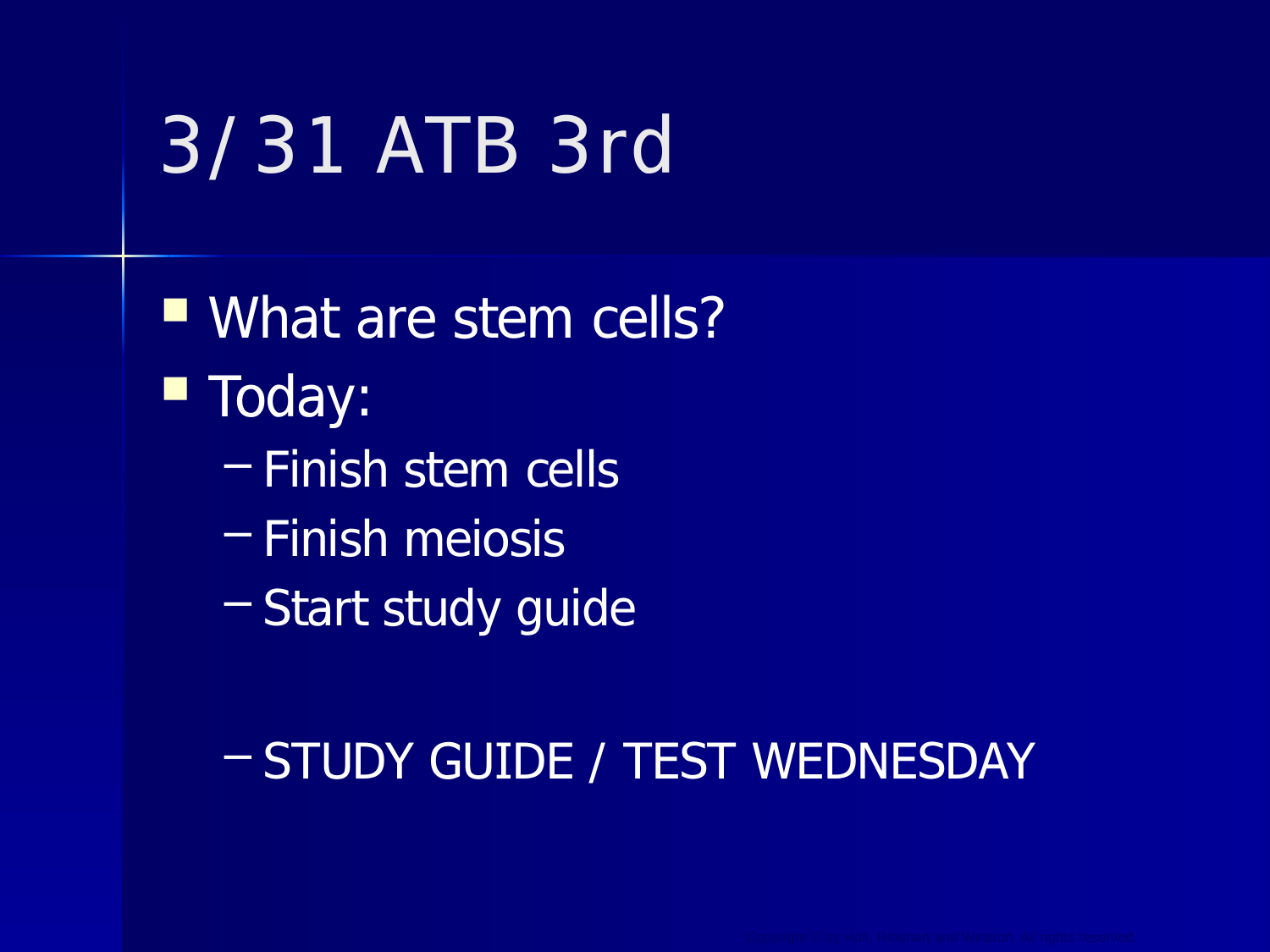

# 3/31 ATB 3rd
What are stem cells?
Today:
Finish stem cells
Finish meiosis
Start study guide

STUDY GUIDE / TEST WEDNESDAY